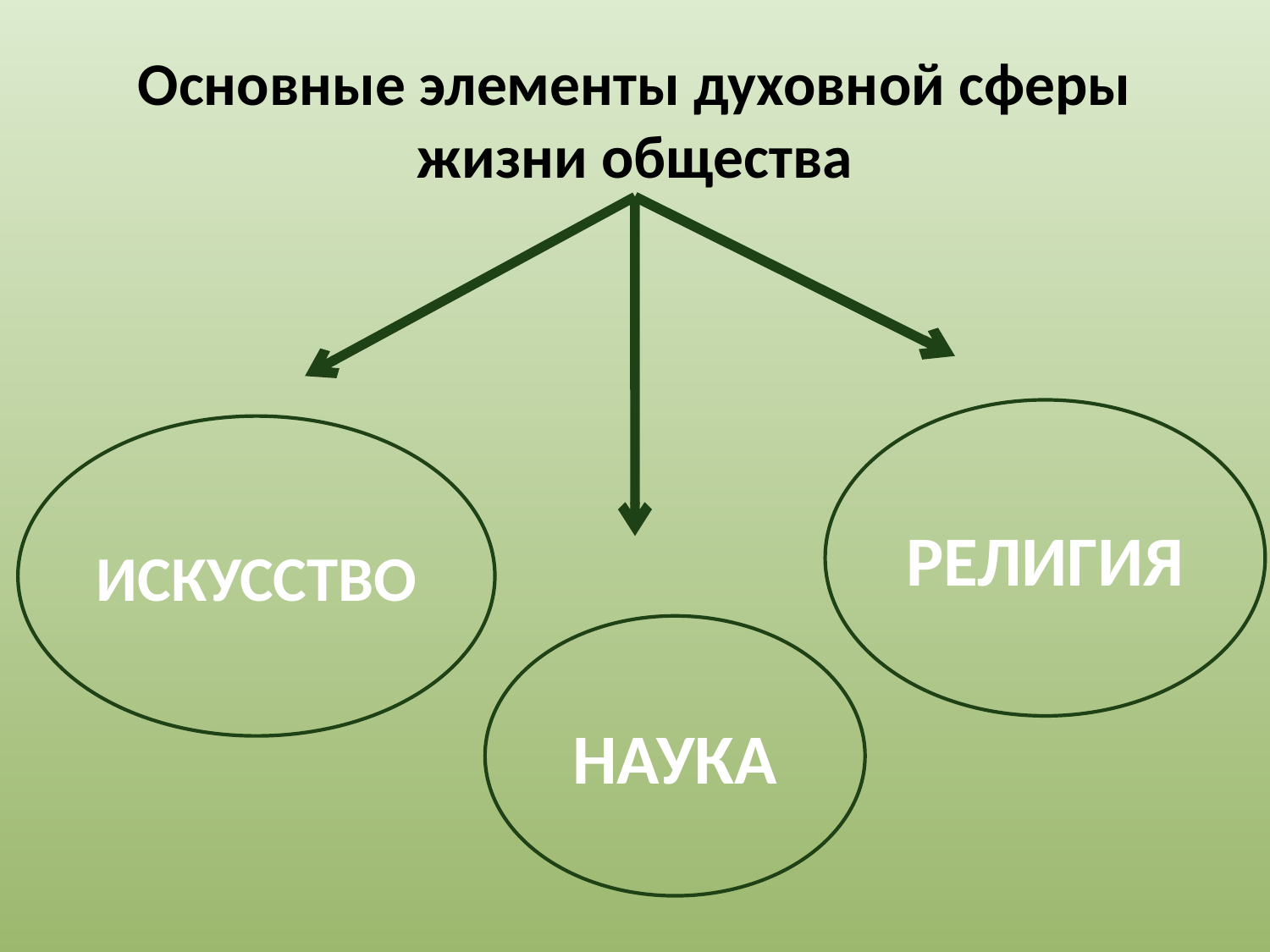

# Основные элементы духовной сферы жизни общества
РЕЛИГИЯ
ИСКУССТВО
НАУКА